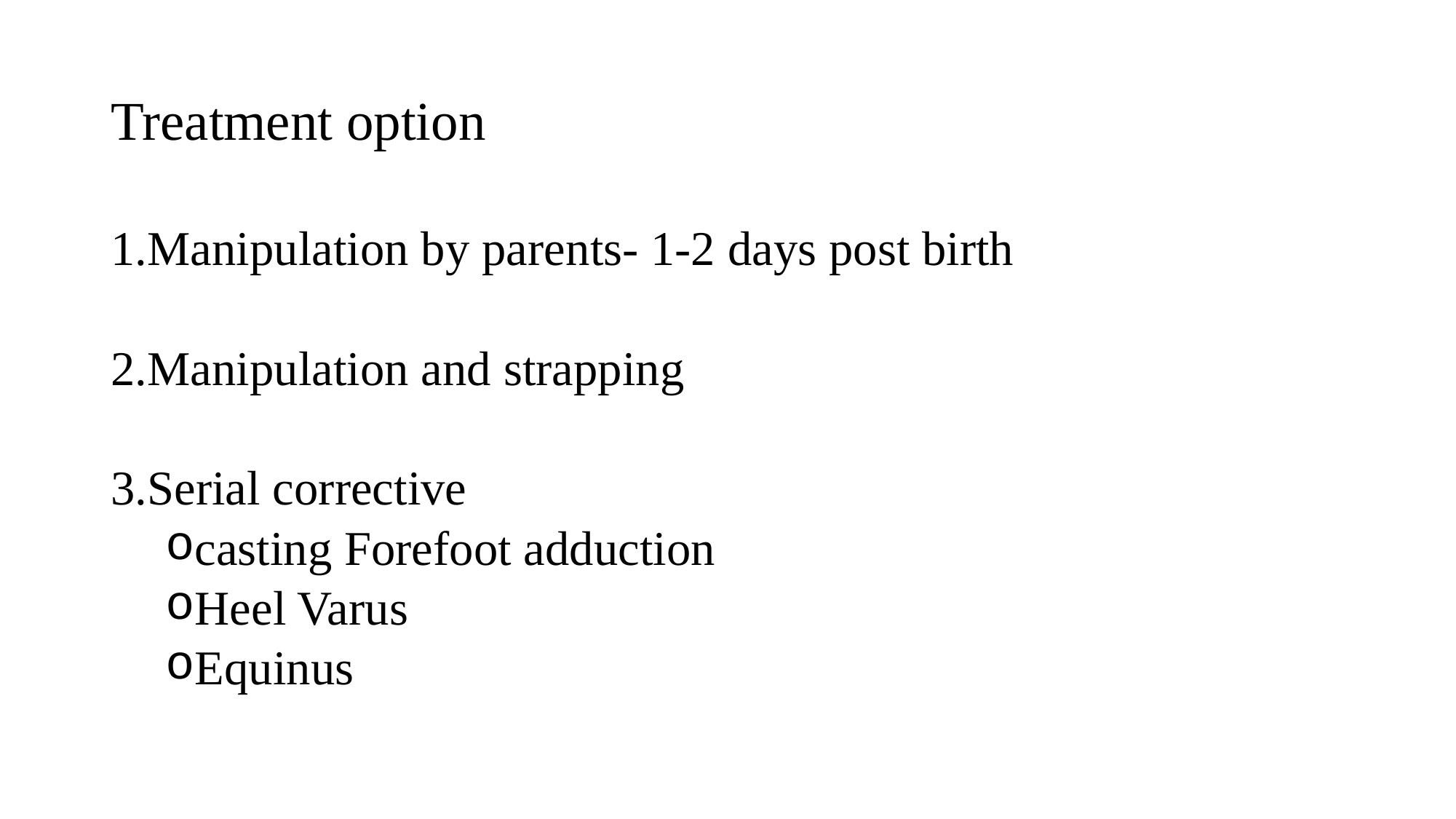

# Treatment option
1.Manipulation by parents- 1-2 days post birth
2.Manipulation and strapping
3.Serial corrective
casting Forefoot adduction
Heel Varus
Equinus